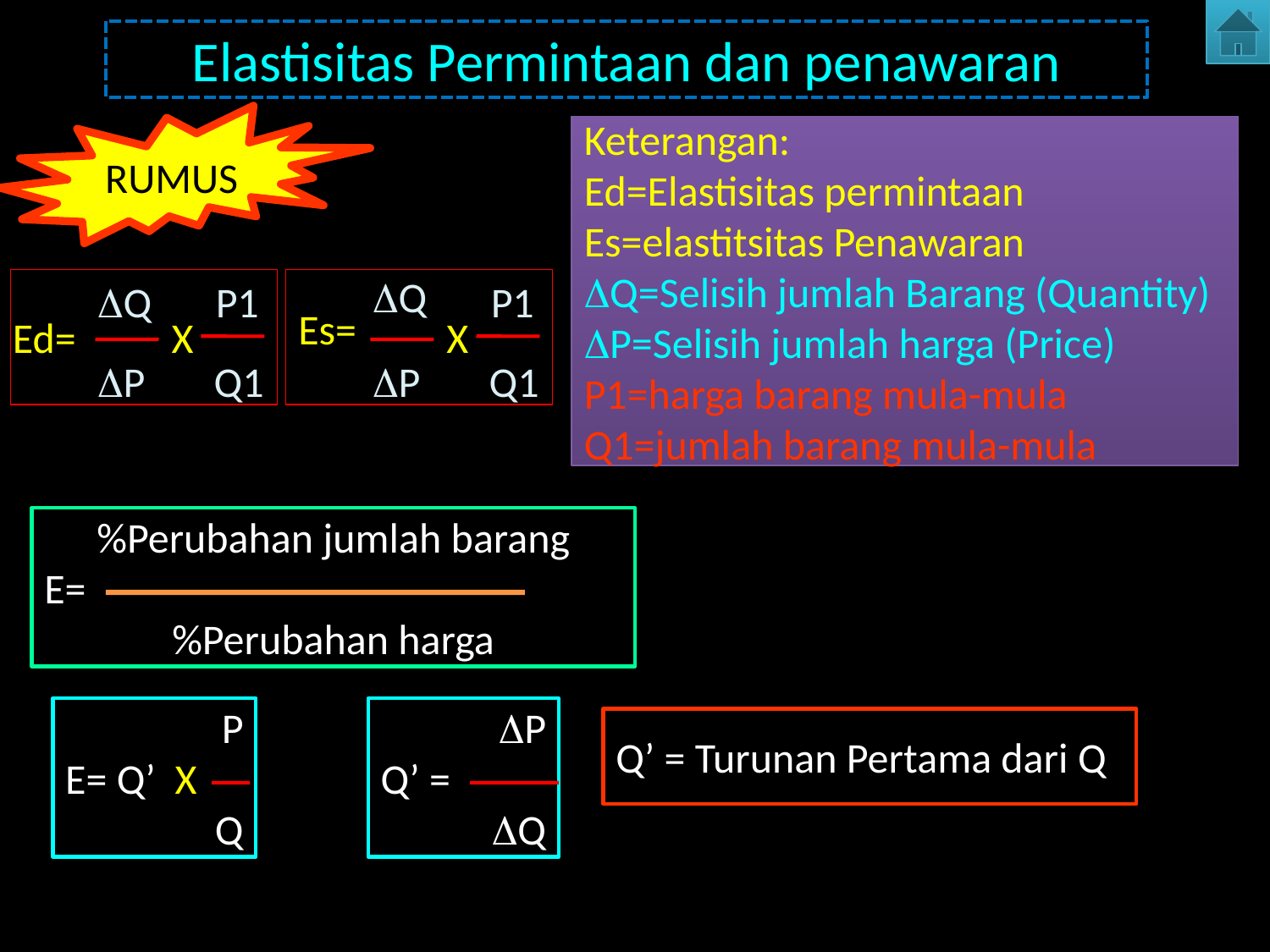

Elastisitas Permintaan dan penawaran
RUMUS
Keterangan:
Ed=Elastisitas permintaan
Es=elastitsitas Penawaran
ΔQ=Selisih jumlah Barang (Quantity)
ΔP=Selisih jumlah harga (Price)
P1=harga barang mula-mula
Q1=jumlah barang mula-mula
ΔQ

ΔQ
P1

P1
Es=
Ed=
X
X

ΔP
Q1
ΔP
Q1
%Perubahan jumlah barang
E=
%Perubahan harga

P
E= Q’  X
Q
ΔP
Q’ =
ΔQ
Q’ = Turunan Pertama dari Q